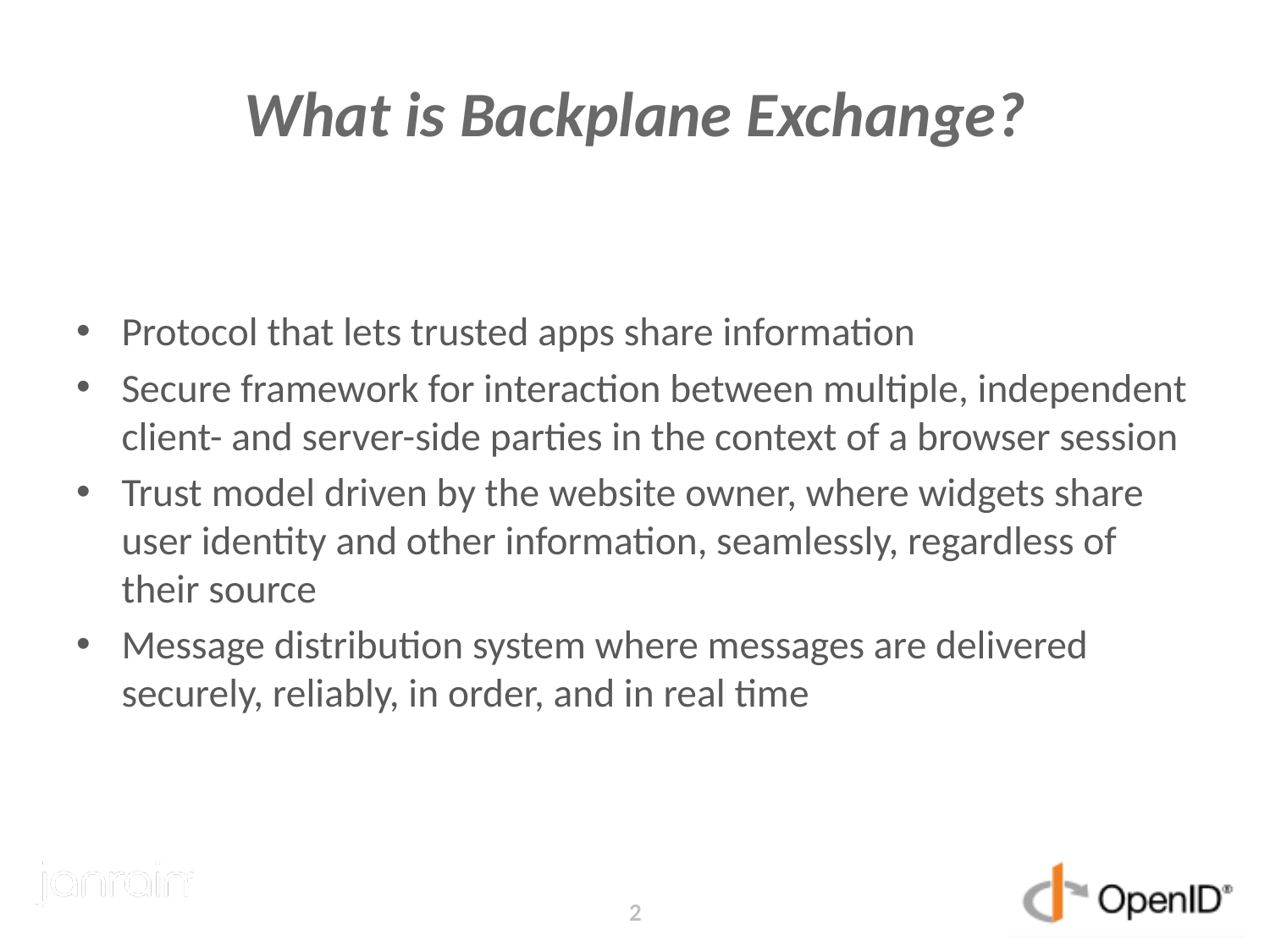

# What is Backplane Exchange?
Protocol that lets trusted apps share information
Secure framework for interaction between multiple, independent client- and server-side parties in the context of a browser session
Trust model driven by the website owner, where widgets share user identity and other information, seamlessly, regardless of their source
Message distribution system where messages are delivered securely, reliably, in order, and in real time